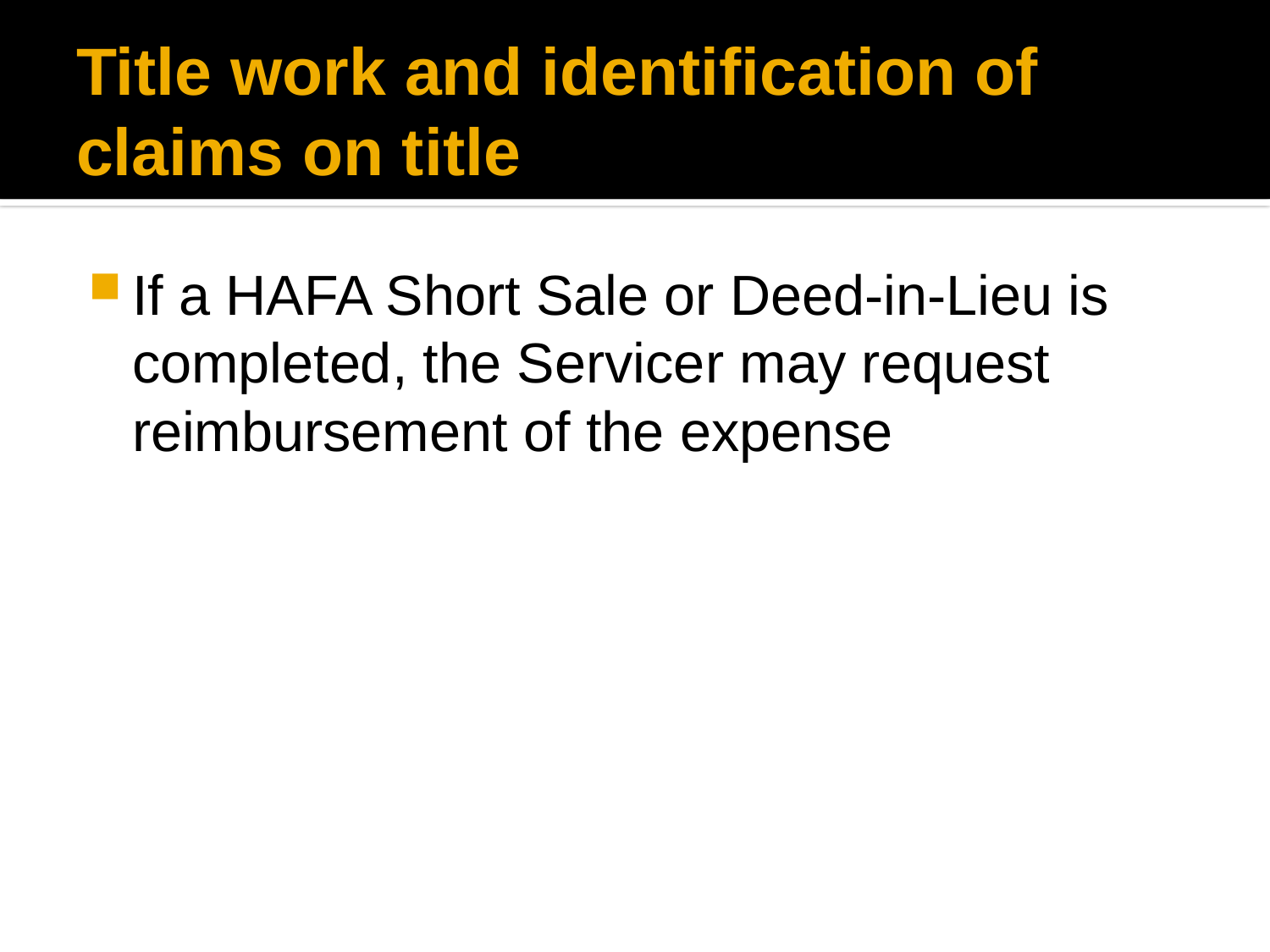

# Title work and identification of claims on title
If a HAFA Short Sale or Deed-in-Lieu is completed, the Servicer may request reimbursement of the expense